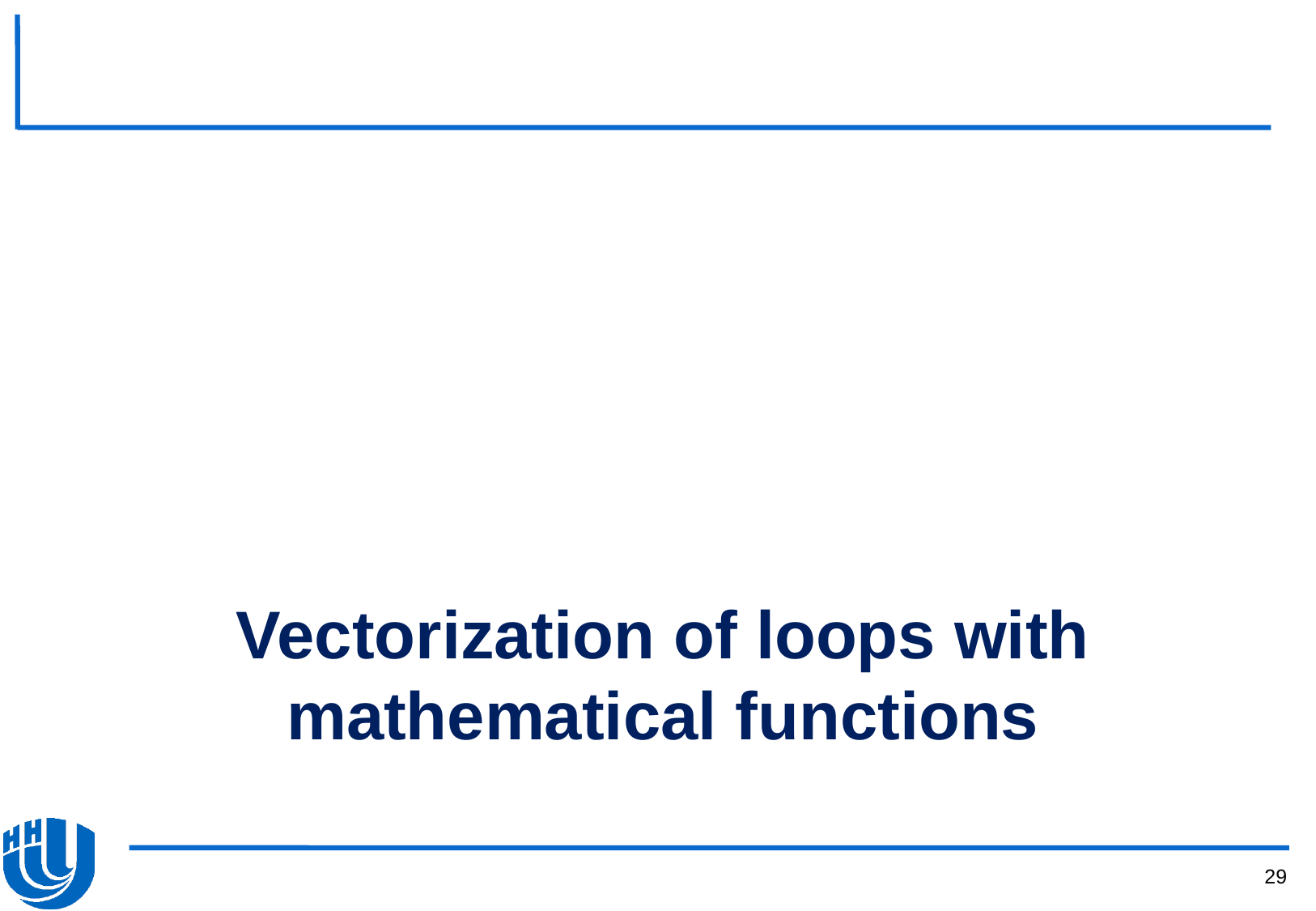

# Vectorization of loops with mathematical functions